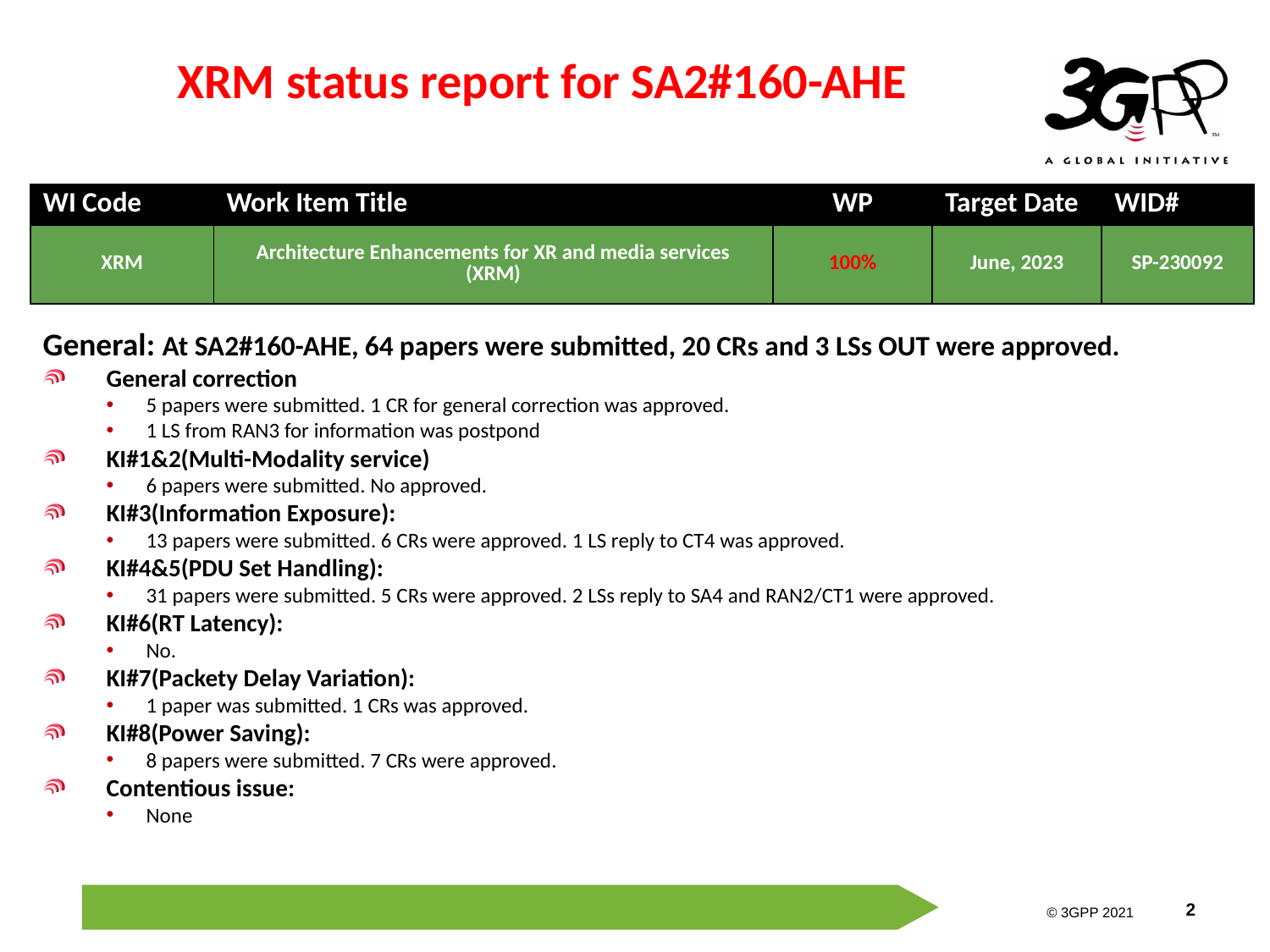

# XRM status report for SA2#160-AHE
| WI Code | Work Item Title | WP | Target Date | WID# |
| --- | --- | --- | --- | --- |
| XRM | Architecture Enhancements for XR and media services (XRM) | 100% | June, 2023 | SP-230092 |
General: At SA2#160-AHE, 64 papers were submitted, 20 CRs and 3 LSs OUT were approved.
General correction
5 papers were submitted. 1 CR for general correction was approved.
1 LS from RAN3 for information was postpond
KI#1&2(Multi-Modality service)
6 papers were submitted. No approved.
KI#3(Information Exposure):
13 papers were submitted. 6 CRs were approved. 1 LS reply to CT4 was approved.
KI#4&5(PDU Set Handling):
31 papers were submitted. 5 CRs were approved. 2 LSs reply to SA4 and RAN2/CT1 were approved.
KI#6(RT Latency):
No.
KI#7(Packety Delay Variation):
1 paper was submitted. 1 CRs was approved.
KI#8(Power Saving):
8 papers were submitted. 7 CRs were approved.
Contentious issue:
None